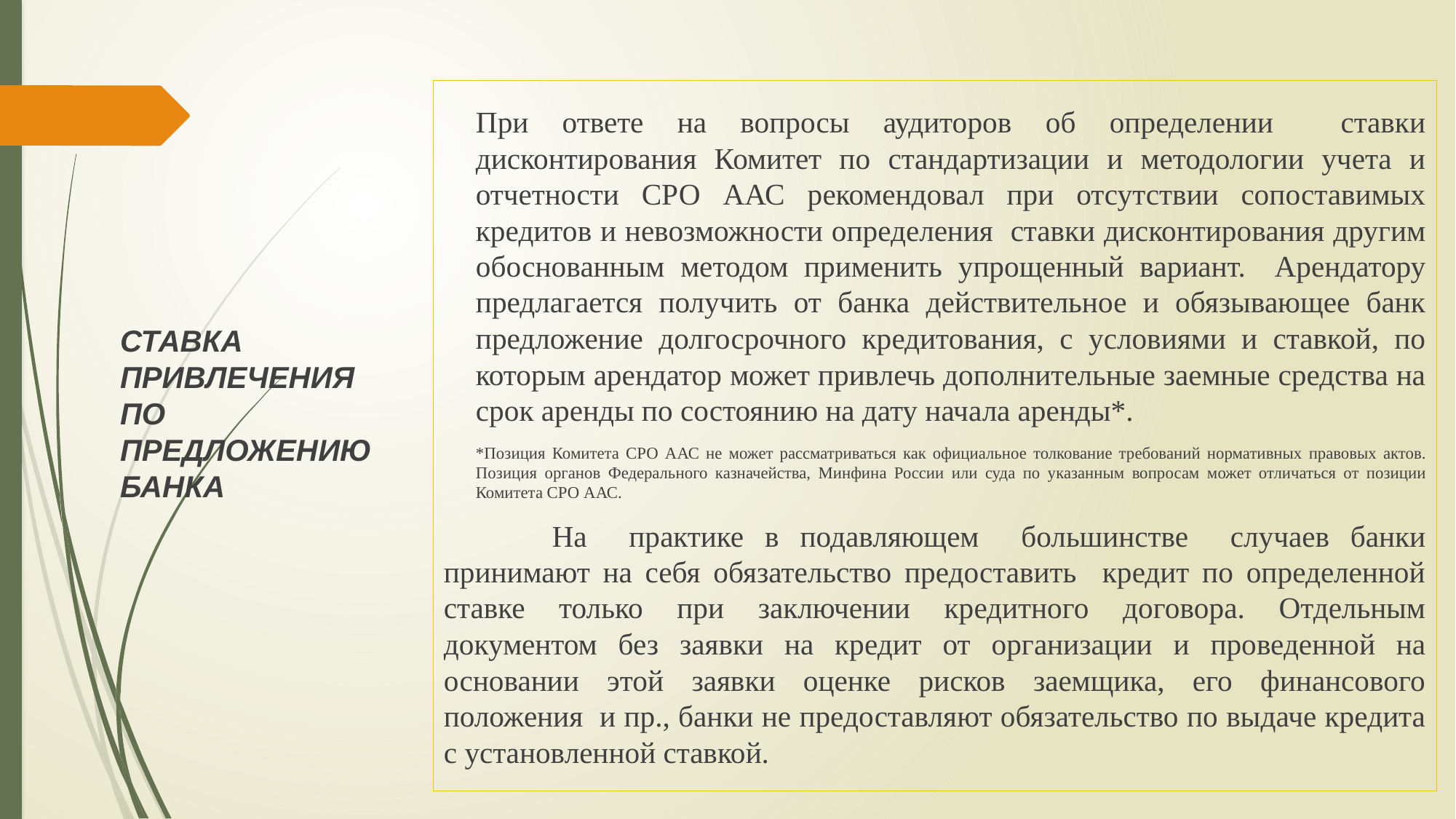

СТАВКА ПРИВЛЕЧЕНИЯ ПО ПРЕДЛОЖЕНИЮ БАНКА
		При ответе на вопросы аудиторов об определении  ставки дисконтирования Комитет по стандартизации и методологии учета и отчетности СРО ААС рекомендовал при отсутствии сопоставимых кредитов и невозможности определения  ставки дисконтирования другим обоснованным методом применить упрощенный вариант. 			Арендатору предлагается получить от банка действительное и обязывающее банк предложение долгосрочного кредитования, с условиями и ставкой, по которым арендатор может привлечь дополнительные заемные средства на срок аренды по состоянию на дату начала аренды*.
*Позиция Комитета СРО ААС не может рассматриваться как официальное толкование требований нормативных правовых актов. Позиция органов Федерального казначейства, Минфина России или суда по указанным вопросам может отличаться от позиции Комитета СРО ААС.
	На  практике в подавляющем  большинстве  случаев банки принимают на себя обязательство предоставить  кредит по определенной ставке только при заключении кредитного договора. Отдельным документом без заявки на кредит от организации и проведенной на основании этой заявки оценке рисков заемщика, его финансового положения  и пр., банки не предоставляют обязательство по выдаче кредита с установленной ставкой.